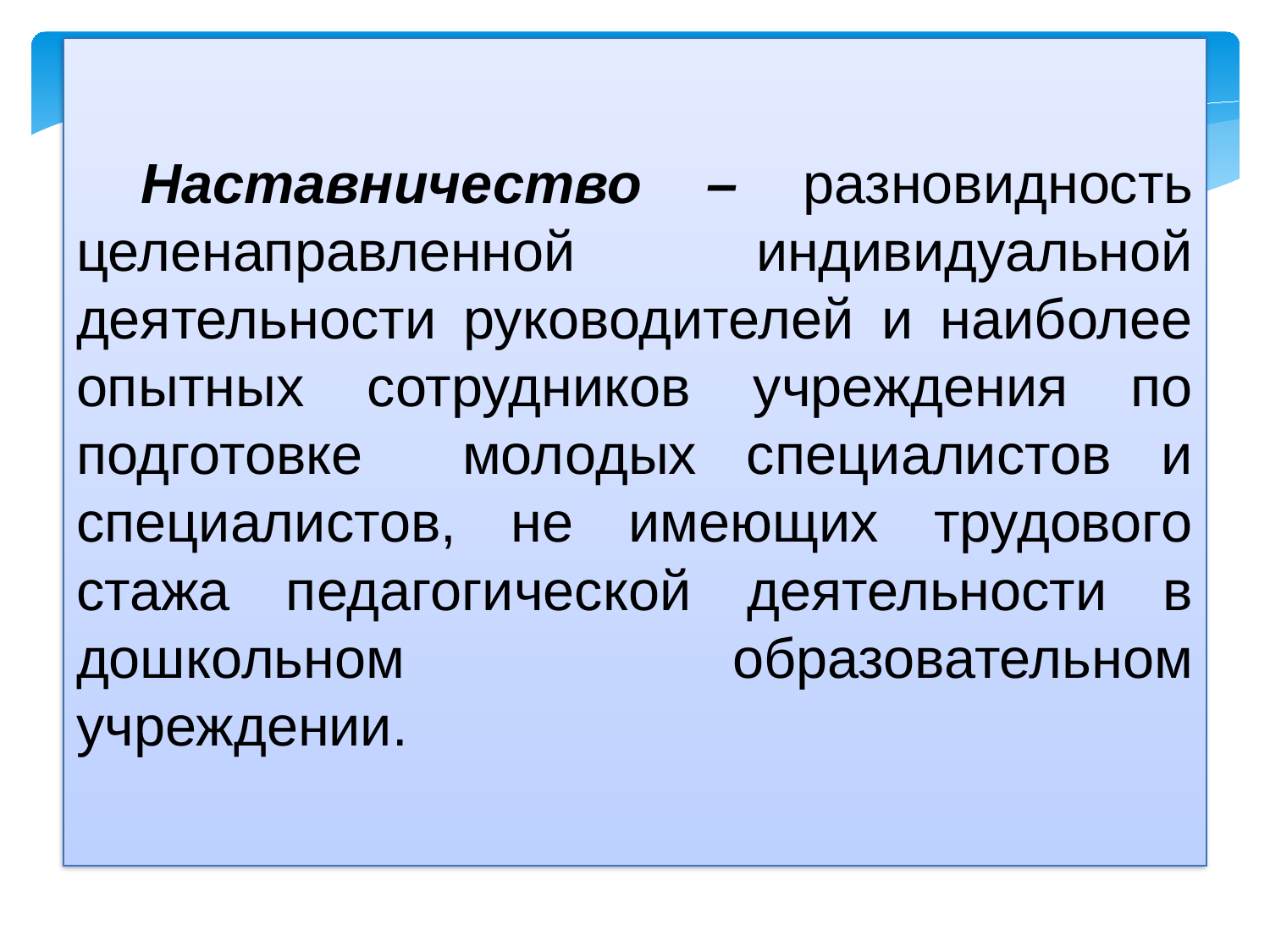

Наставничество – разновидность целенаправленной индивидуальной деятельности руководителей и наиболее опытных сотрудников учреждения по подготовке  молодых специалистов и специалистов, не имеющих трудового стажа педагогической деятельности в дошкольном образовательном учреждении.